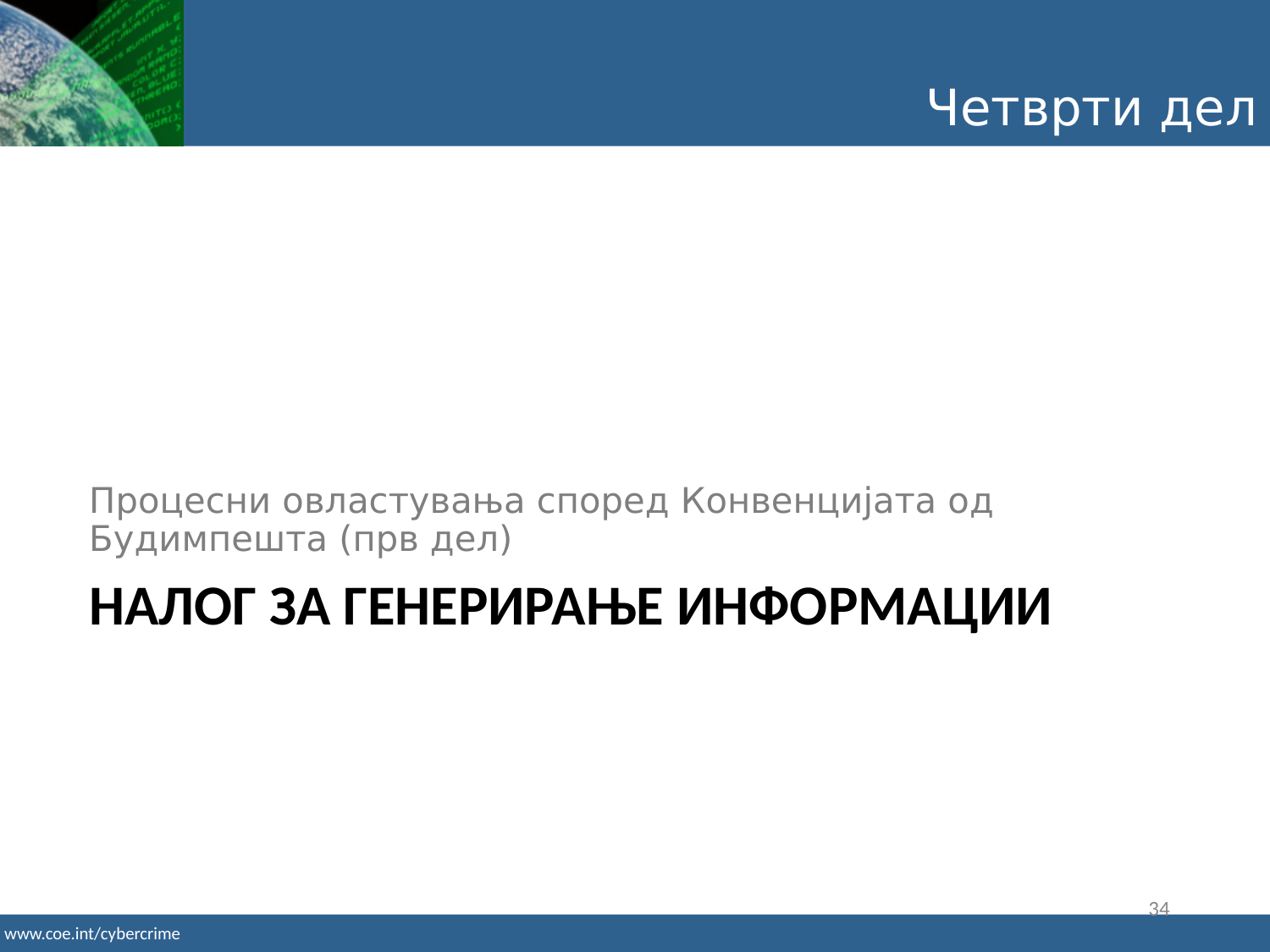

Четврти дел

Процесни овластувања според Конвенцијата од Будимпешта (прв дел)

# НАЛОГ ЗА ГЕНЕРИРАЊЕ ИНФОРМАЦИИ
34